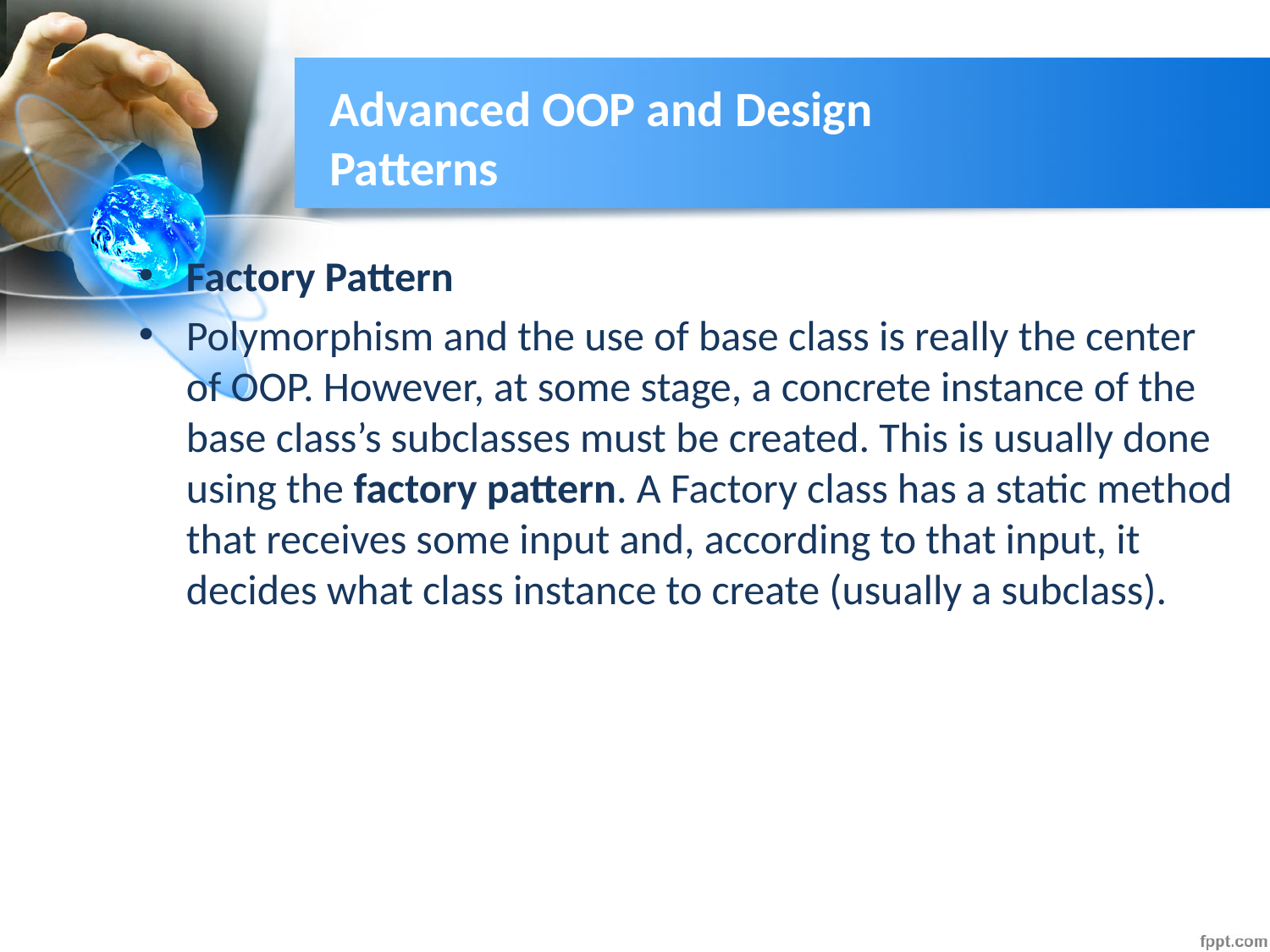

# Advanced OOP and Design Patterns
Factory Pattern
Polymorphism and the use of base class is really the center of OOP. However, at some stage, a concrete instance of the base class’s subclasses must be created. This is usually done using the factory pattern. A Factory class has a static method that receives some input and, according to that input, it decides what class instance to create (usually a subclass).